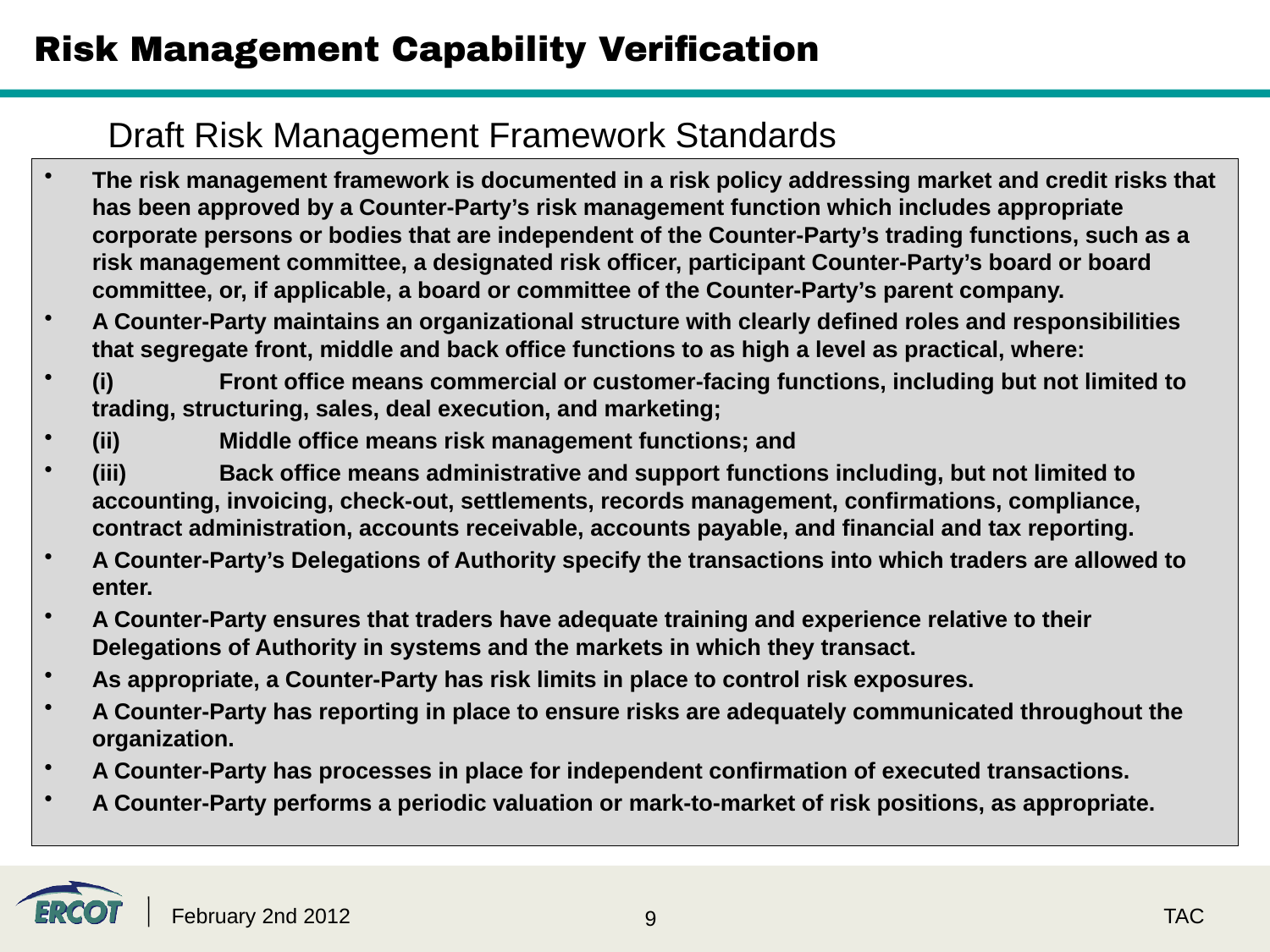

# Risk Management Capability Verification
Draft Risk Management Framework Standards
The risk management framework is documented in a risk policy addressing market and credit risks that has been approved by a Counter-Party’s risk management function which includes appropriate corporate persons or bodies that are independent of the Counter-Party’s trading functions, such as a risk management committee, a designated risk officer, participant Counter-Party’s board or board committee, or, if applicable, a board or committee of the Counter-Party’s parent company.
A Counter-Party maintains an organizational structure with clearly defined roles and responsibilities that segregate front, middle and back office functions to as high a level as practical, where:
(i)	Front office means commercial or customer-facing functions, including but not limited to trading, structuring, sales, deal execution, and marketing;
(ii)	Middle office means risk management functions; and
(iii) 	Back office means administrative and support functions including, but not limited to accounting, invoicing, check-out, settlements, records management, confirmations, compliance, contract administration, accounts receivable, accounts payable, and financial and tax reporting.
A Counter-Party’s Delegations of Authority specify the transactions into which traders are allowed to enter.
A Counter-Party ensures that traders have adequate training and experience relative to their Delegations of Authority in systems and the markets in which they transact.
As appropriate, a Counter-Party has risk limits in place to control risk exposures.
A Counter-Party has reporting in place to ensure risks are adequately communicated throughout the organization.
A Counter-Party has processes in place for independent confirmation of executed transactions.
A Counter-Party performs a periodic valuation or mark-to-market of risk positions, as appropriate.

February 2nd 2012
TAC